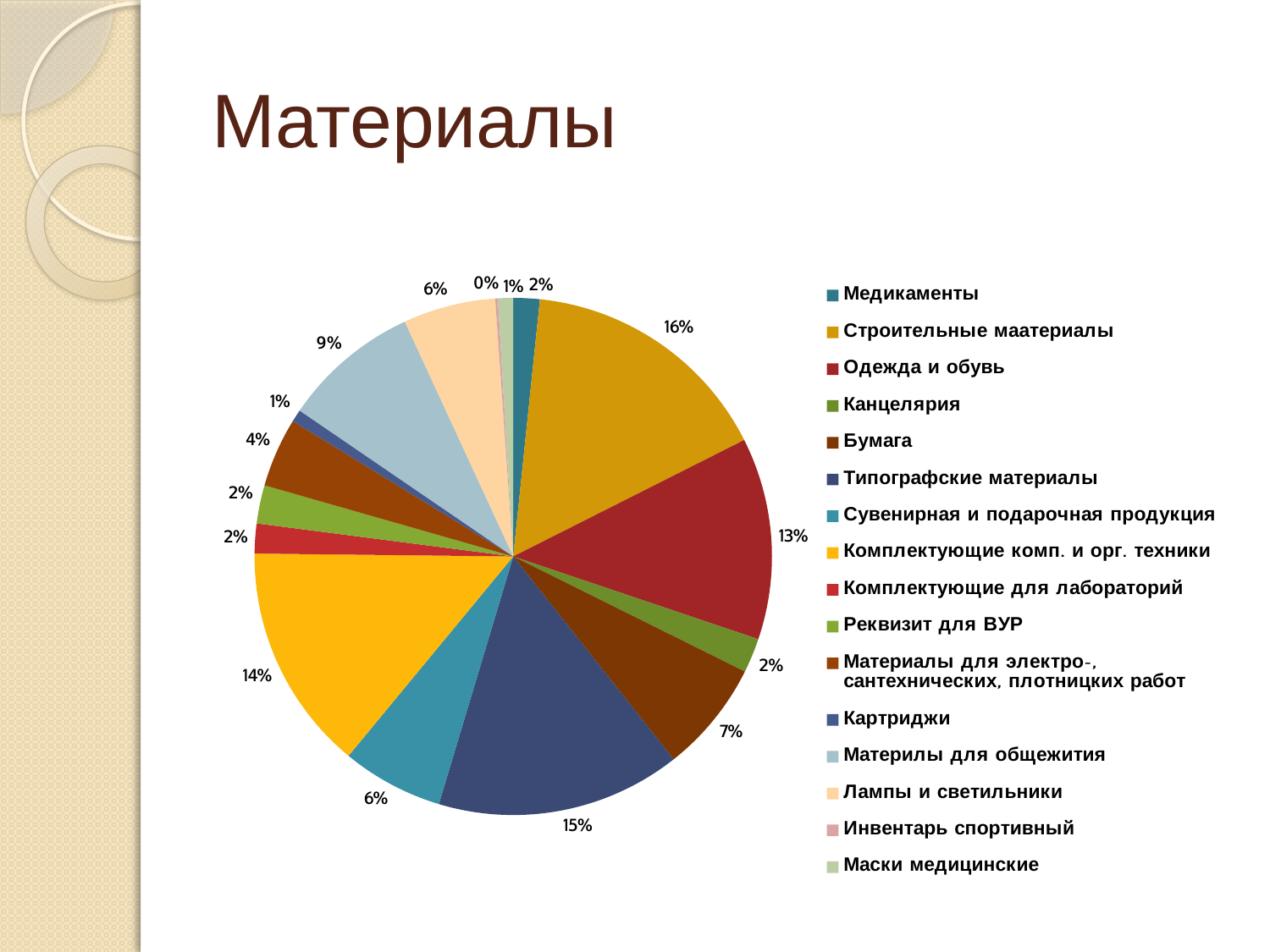

# Материалы

### Chart

| Category |  |
|---|---|
| Медикаменты | 57334.63 |
| Строительные маатериалы | 555166.31 |
| Одежда и обувь | 440044.05 |
| Канцелярия | 75477.87 |
| Бумага | 244459.58 |
| Типографские материалы | 533014.3 |
| Сувенирная и подарочная продукция | 221121.0 |
| Комплектующие комп. и орг. техники | 494967.74 |
| Комплектующие для лабораторий | 65031.29 |
| Реквизит для ВУР | 83476.0 |
| Материалы для электро-, сантехнических, плотницких работ | 150974.0 |
| Картриджи | 27040.0 |
| Материлы для общежития | 299004.26 |
| Лампы и светильники | 201337.5 |
| Инвентарь спортивный | 5668.0 |
| Маски медицинские | 33040.0 |